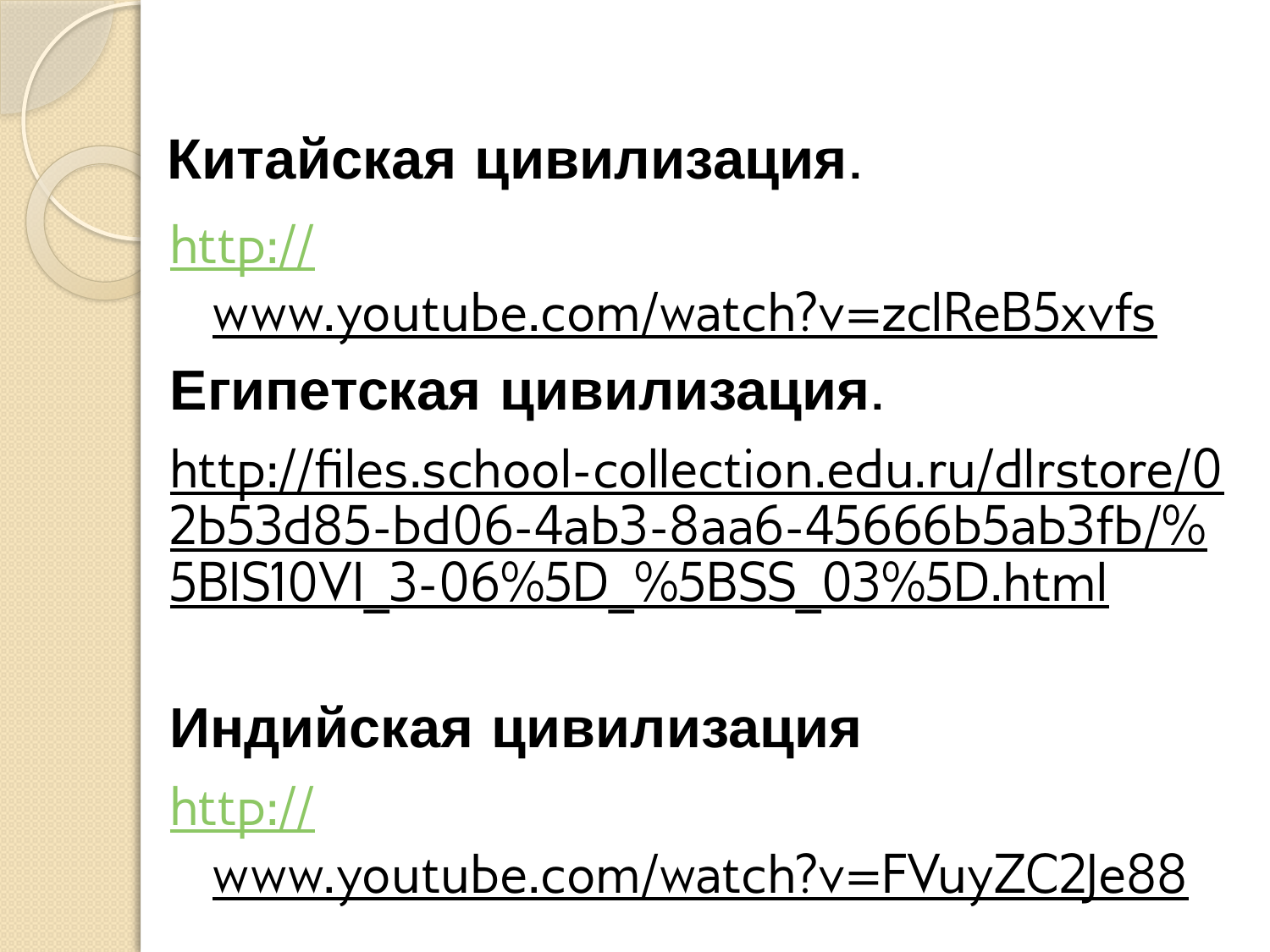

# Китайская цивилизация.
http://www.youtube.com/watch?v=zclReB5xvfs
Египетская цивилизация.
http://files.school-collection.edu.ru/dlrstore/02b53d85-bd06-4ab3-8aa6-45666b5ab3fb/%5BIS10VI_3-06%5D_%5BSS_03%5D.html
Индийская цивилизация
http://www.youtube.com/watch?v=FVuyZC2Je88